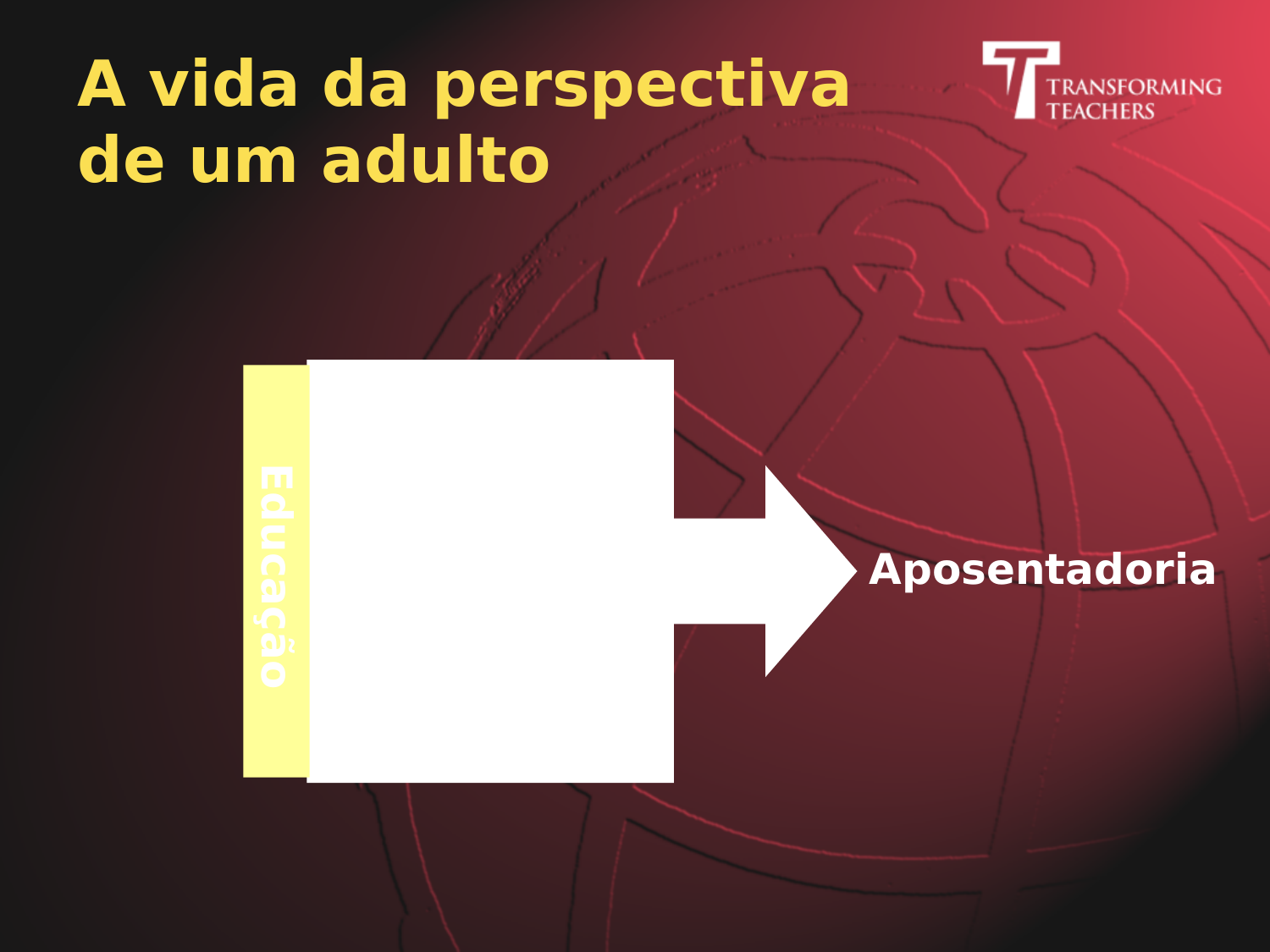

# A vida da perspectiva de um adulto

Educação
Profissão
Aposentadoria